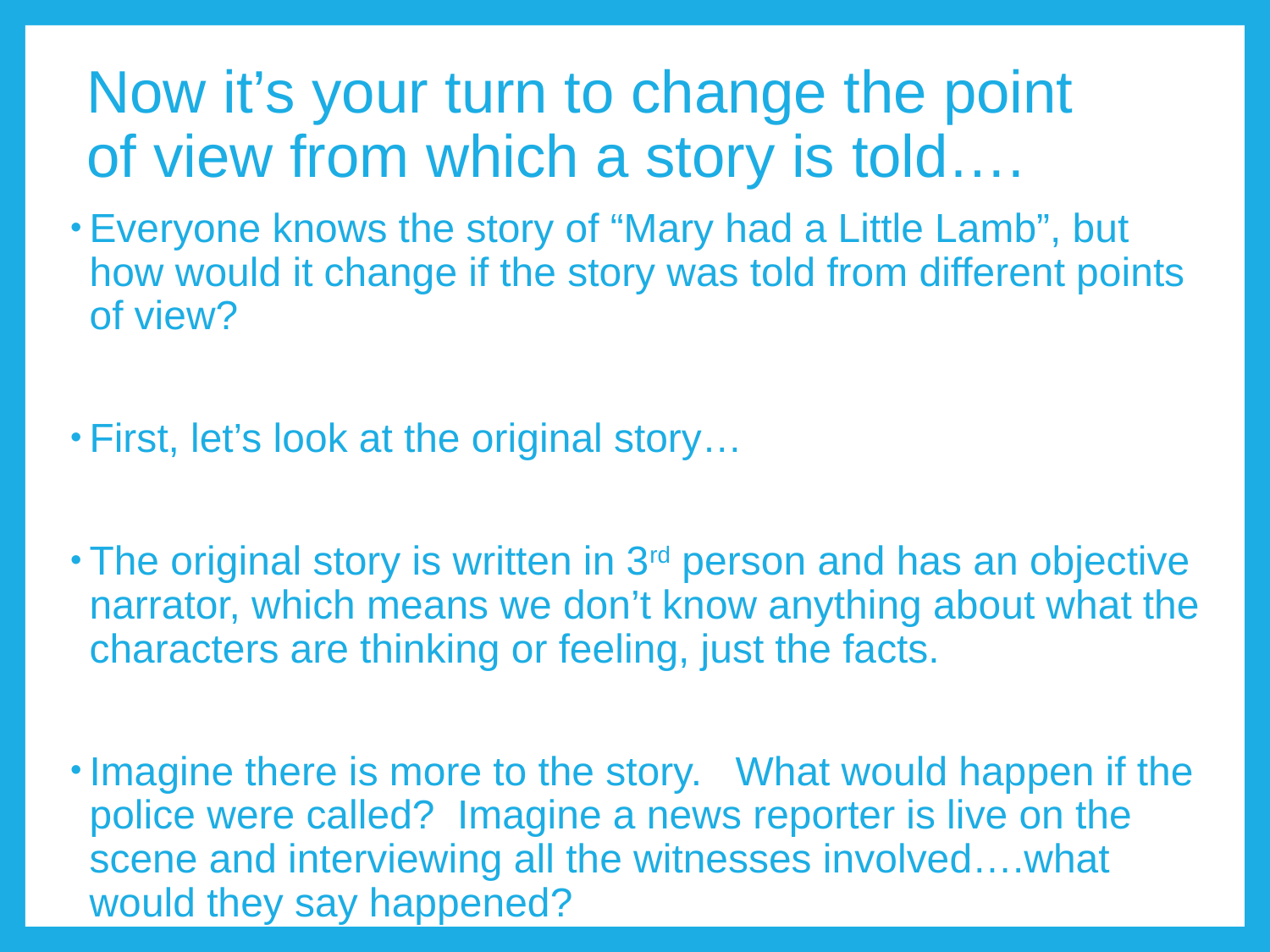

# Now it’s your turn to change the point of view from which a story is told….
Everyone knows the story of “Mary had a Little Lamb”, but how would it change if the story was told from different points of view?

First, let’s look at the original story…

The original story is written in 3rd person and has an objective narrator, which means we don’t know anything about what the characters are thinking or feeling, just the facts.

Imagine there is more to the story.   What would happen if the police were called?  Imagine a news reporter is live on the scene and interviewing all the witnesses involved….what would they say happened?